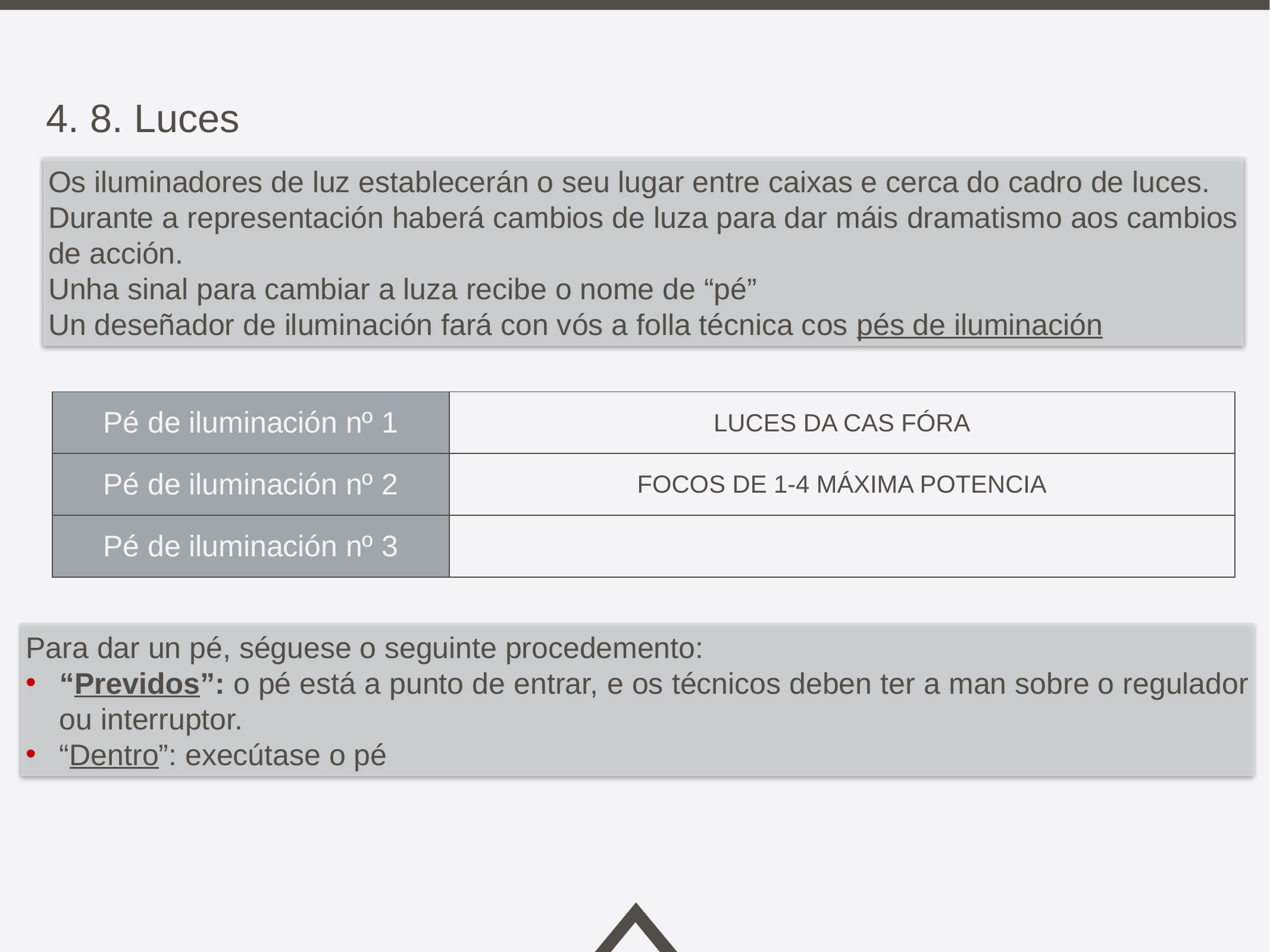

4. 8. Luces
Os iluminadores de luz establecerán o seu lugar entre caixas e cerca do cadro de luces.
Durante a representación haberá cambios de luza para dar máis dramatismo aos cambios de acción.
Unha sinal para cambiar a luza recibe o nome de “pé”
Un deseñador de iluminación fará con vós a folla técnica cos pés de iluminación
| Pé de iluminación nº 1 | LUCES DA CAS FÓRA |
| --- | --- |
| Pé de iluminación nº 2 | FOCOS DE 1-4 MÁXIMA POTENCIA |
| Pé de iluminación nº 3 |  |
Para dar un pé, séguese o seguinte procedemento:
“Previdos”: o pé está a punto de entrar, e os técnicos deben ter a man sobre o regulador ou interruptor.
“Dentro”: execútase o pé